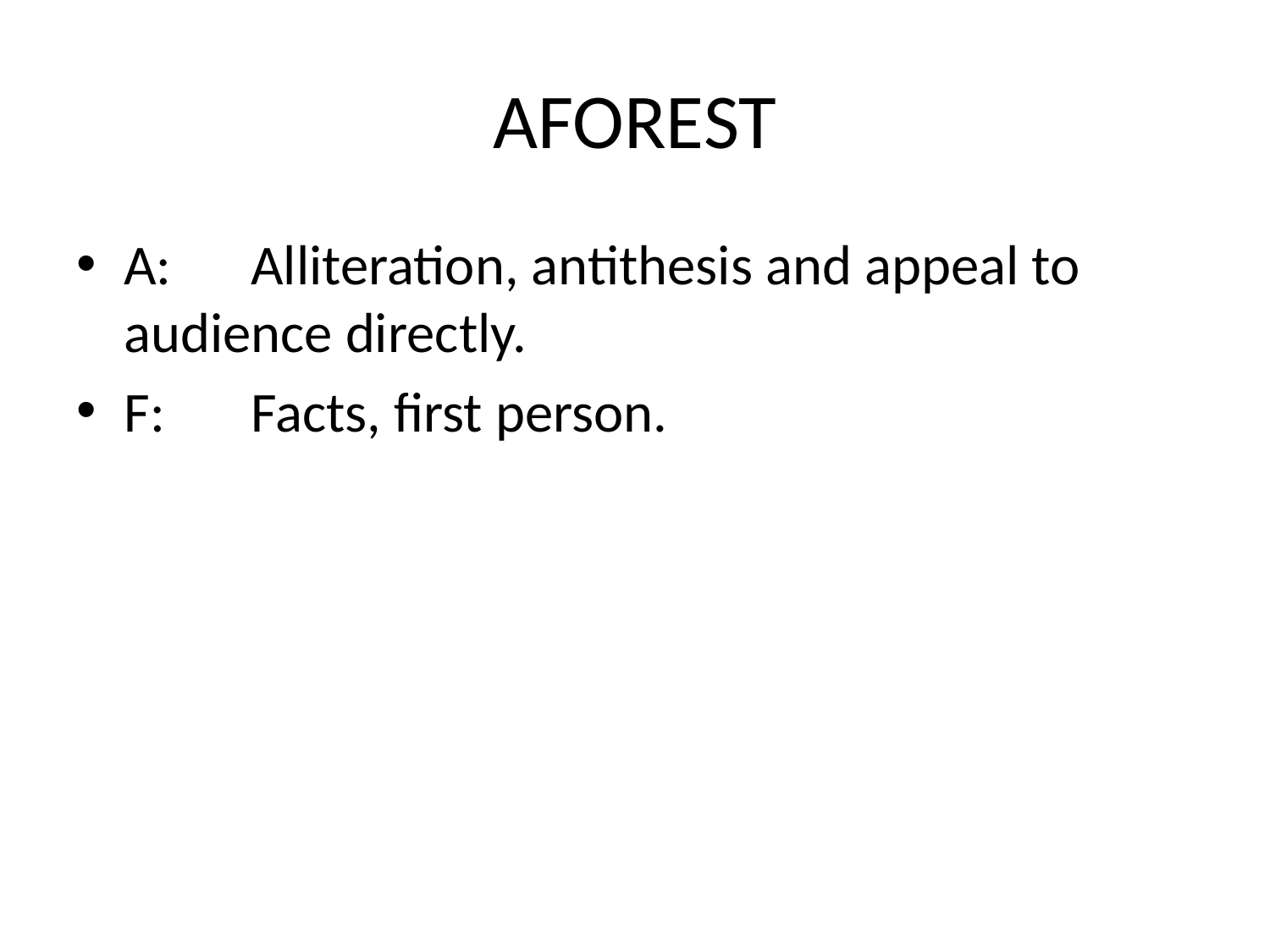

# AFOREST
A:	Alliteration, antithesis and appeal to audience directly.
F:	Facts, first person.